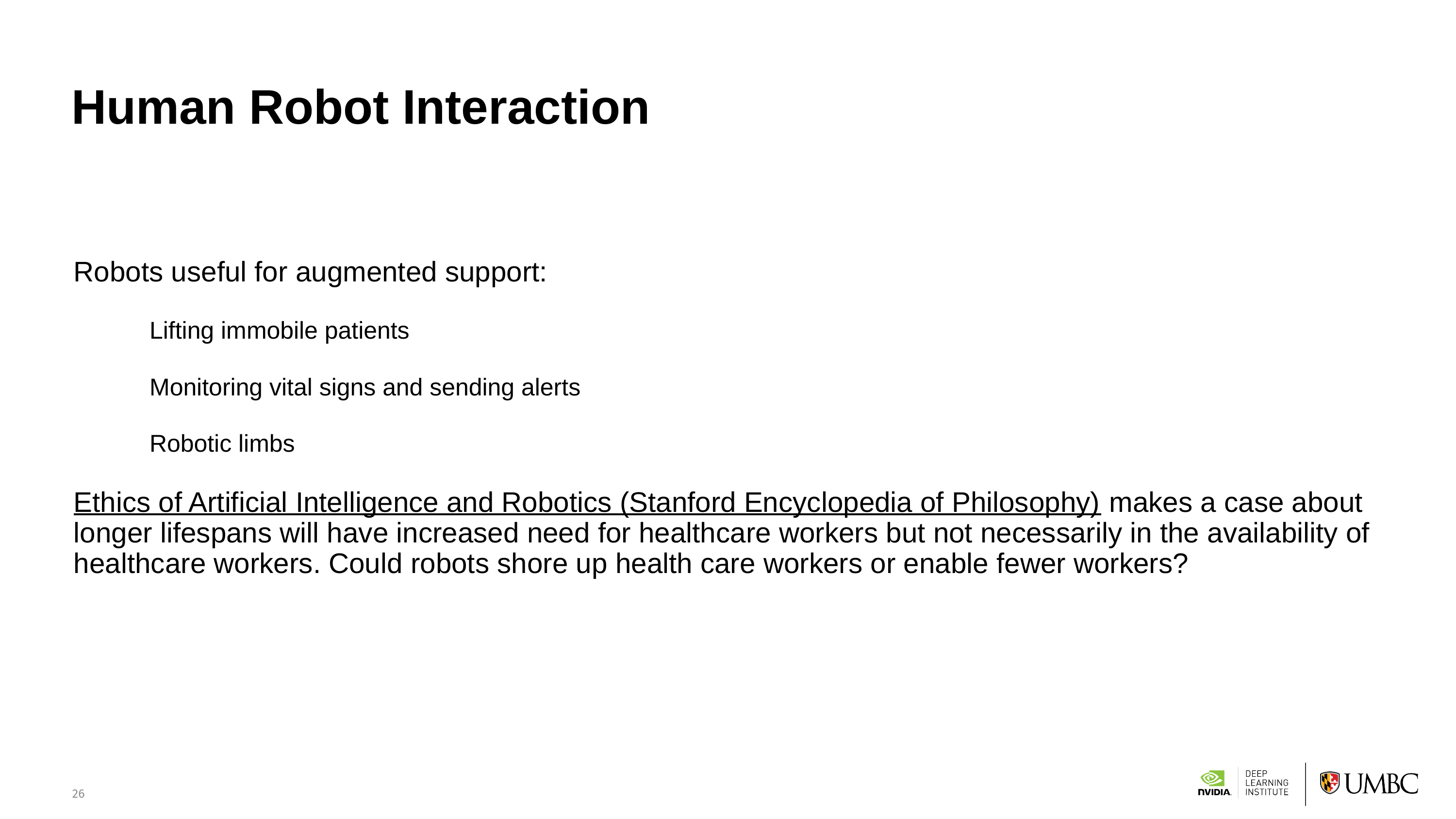

# Human Robot Interaction
Robots useful for augmented support:
Lifting immobile patients
Monitoring vital signs and sending alerts
Robotic limbs
Ethics of Artificial Intelligence and Robotics (Stanford Encyclopedia of Philosophy) makes a case about longer lifespans will have increased need for healthcare workers but not necessarily in the availability of healthcare workers. Could robots shore up health care workers or enable fewer workers?